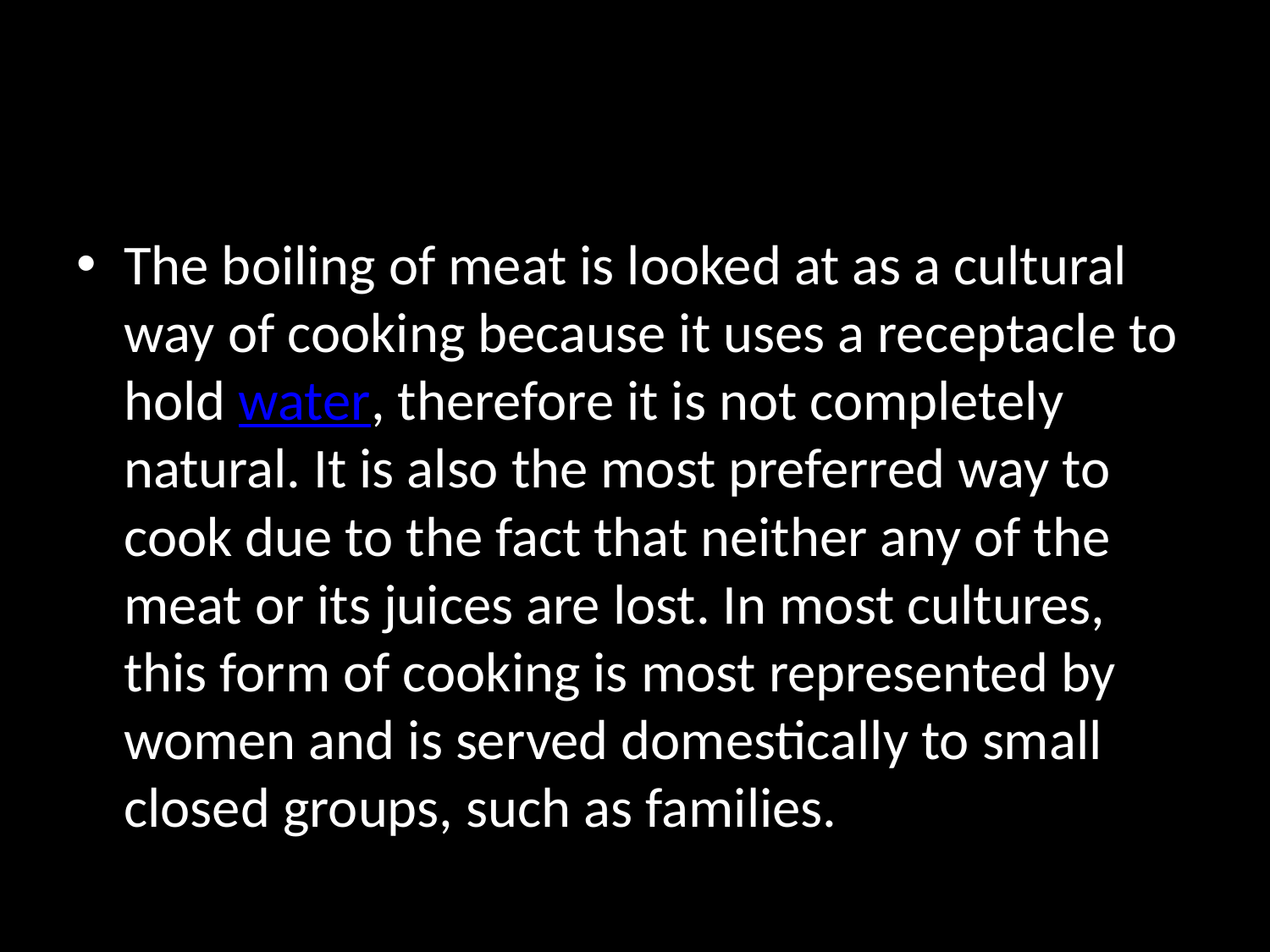

#
The boiling of meat is looked at as a cultural way of cooking because it uses a receptacle to hold water, therefore it is not completely natural. It is also the most preferred way to cook due to the fact that neither any of the meat or its juices are lost. In most cultures, this form of cooking is most represented by women and is served domestically to small closed groups, such as families.